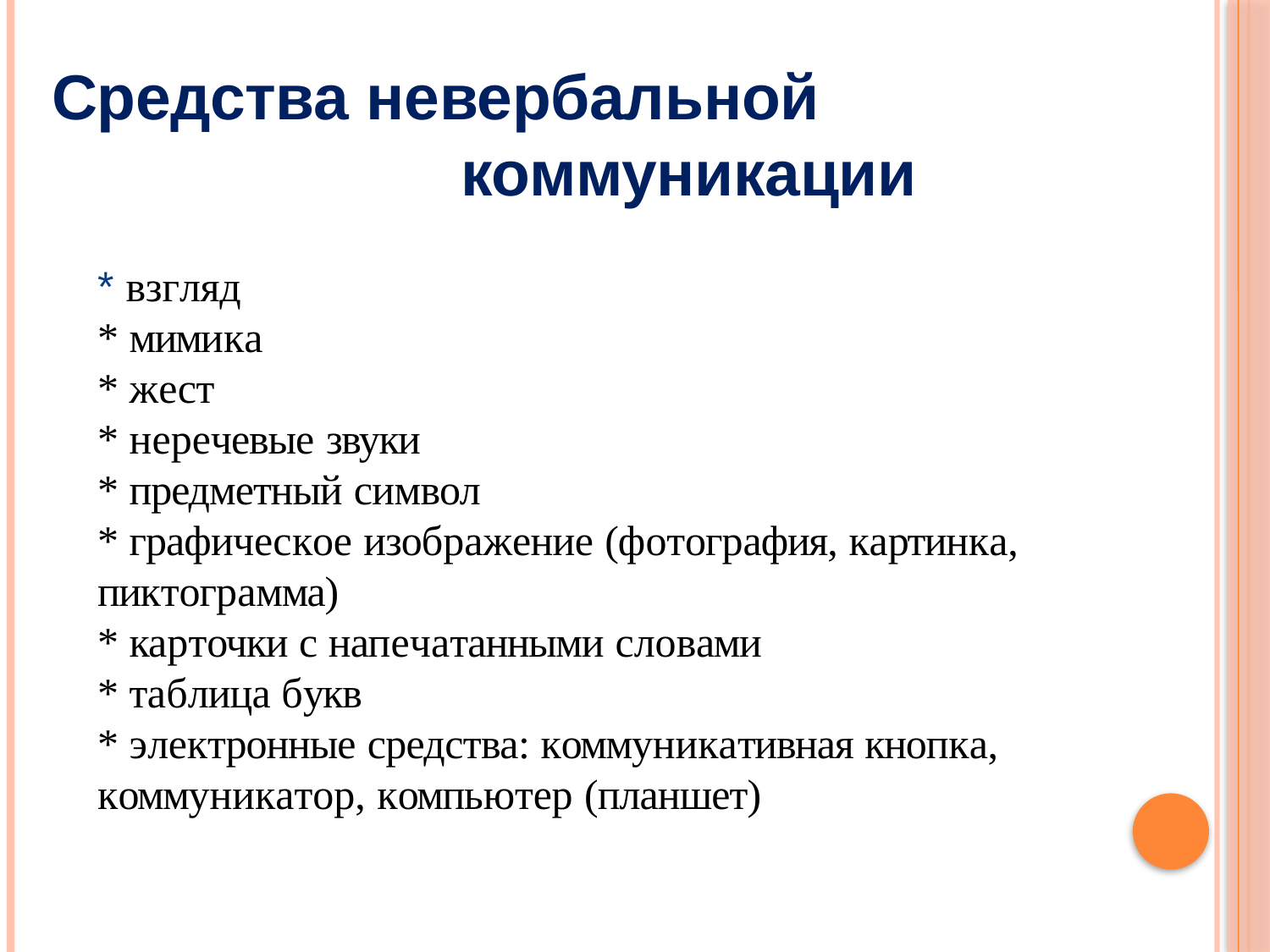

Средства невербальной
                     коммуникации
* взгляд
* мимика
* жест
* неречевые звуки
* предметный символ
* графическое изображение (фотография, картинка, пиктограмма)
* карточки с напечатанными словами
* таблица букв
* электронные средства: коммуникативная кнопка, коммуникатор, компьютер (планшет)